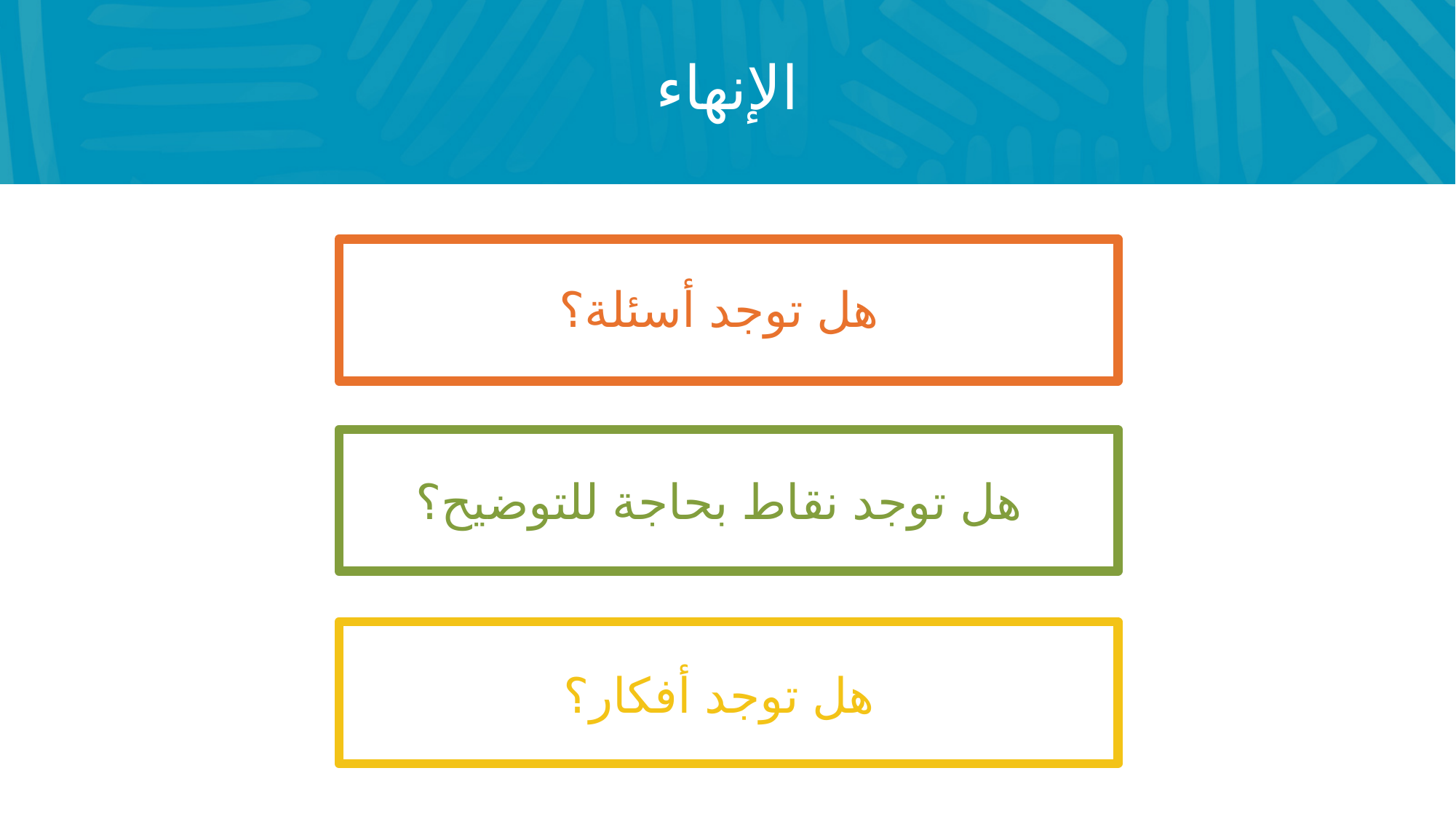

# الإنهاء
هل توجد أسئلة؟
هل توجد نقاط بحاجة للتوضيح؟
هل توجد أفكار؟